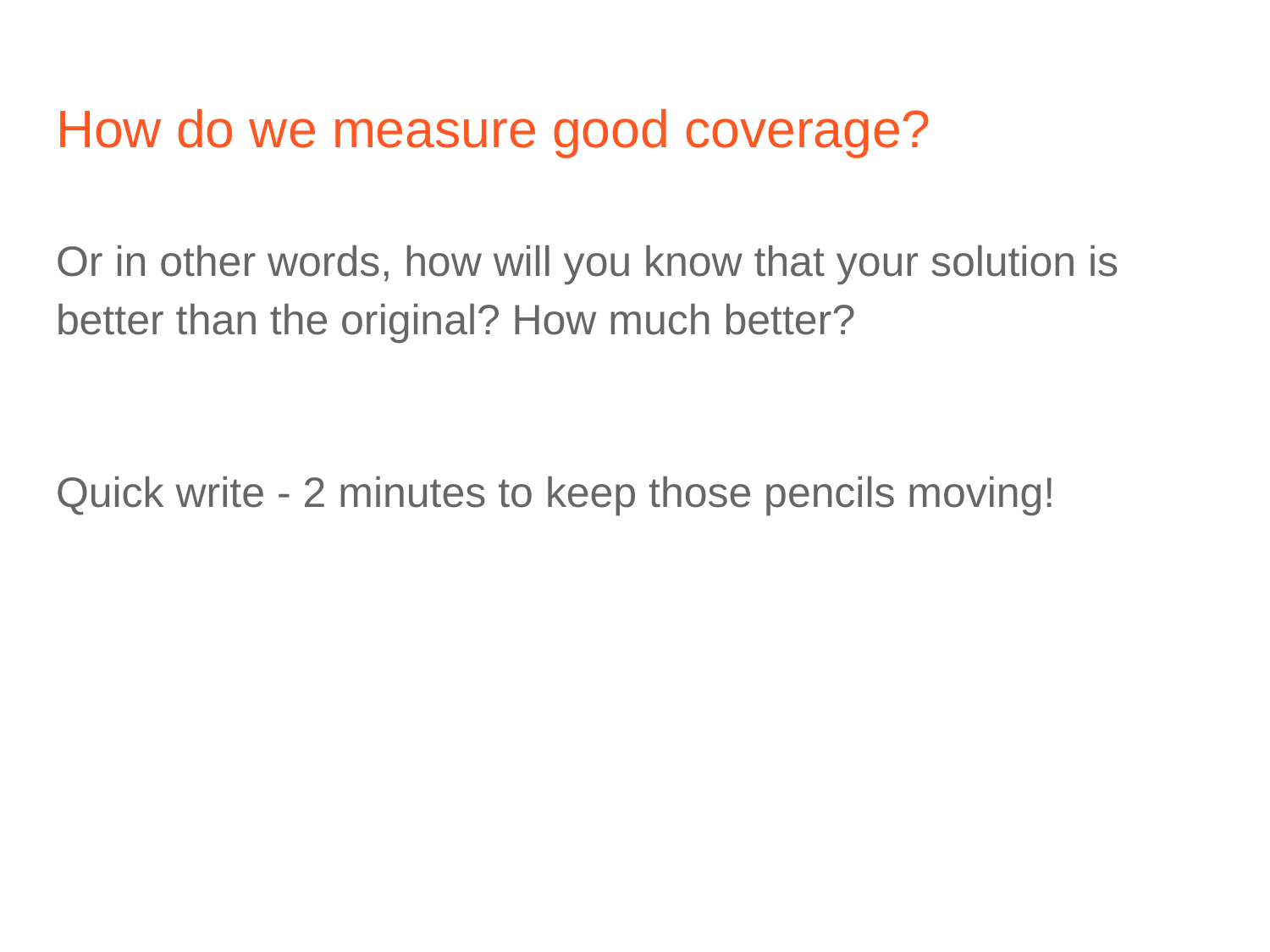

# How do we measure good coverage?
Or in other words, how will you know that your solution is better than the original? How much better?

Quick write - 2 minutes to keep those pencils moving!